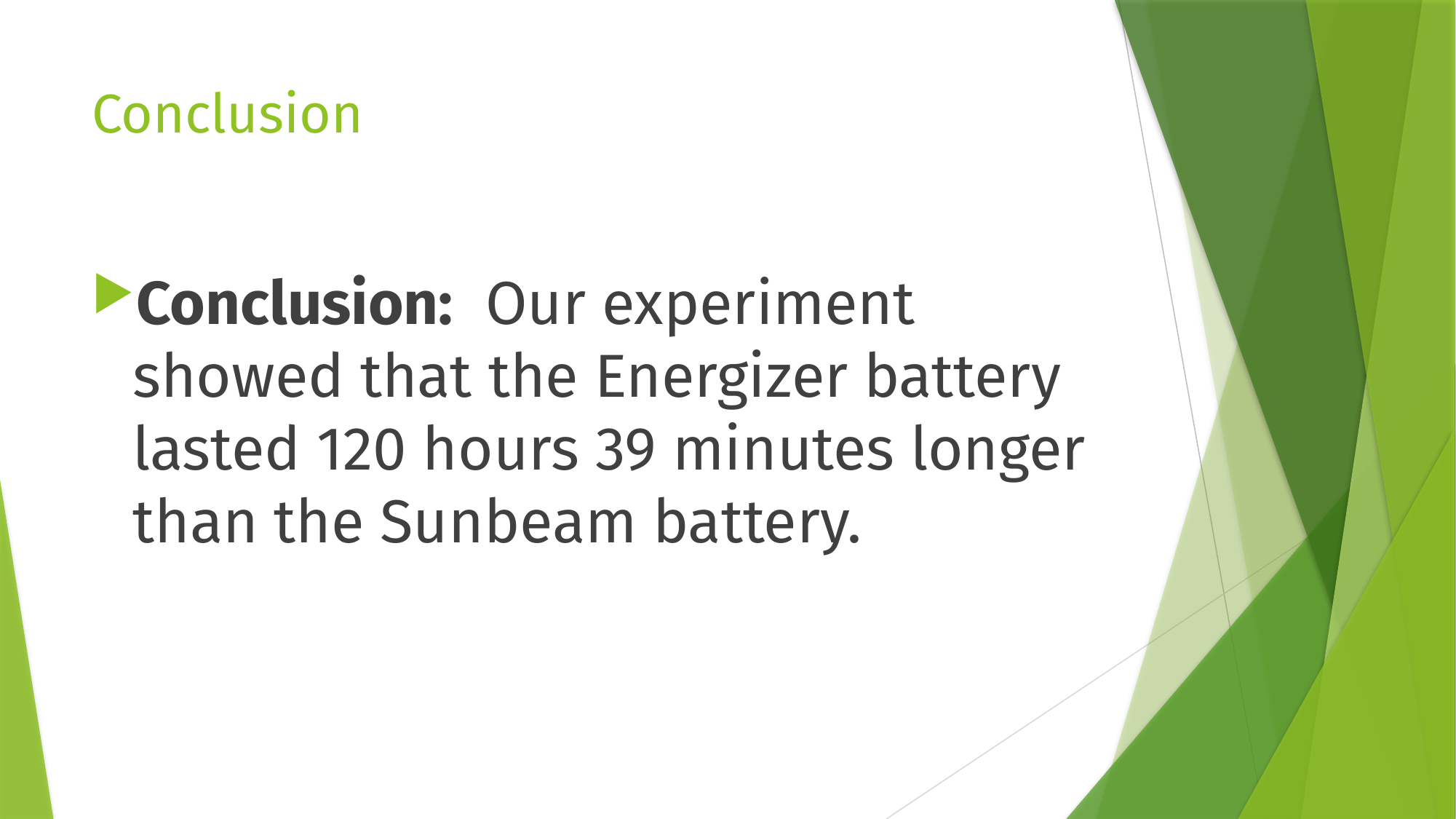

# Conclusion
Conclusion:  Our experiment showed that the Energizer battery lasted 120 hours 39 minutes longer than the Sunbeam battery.